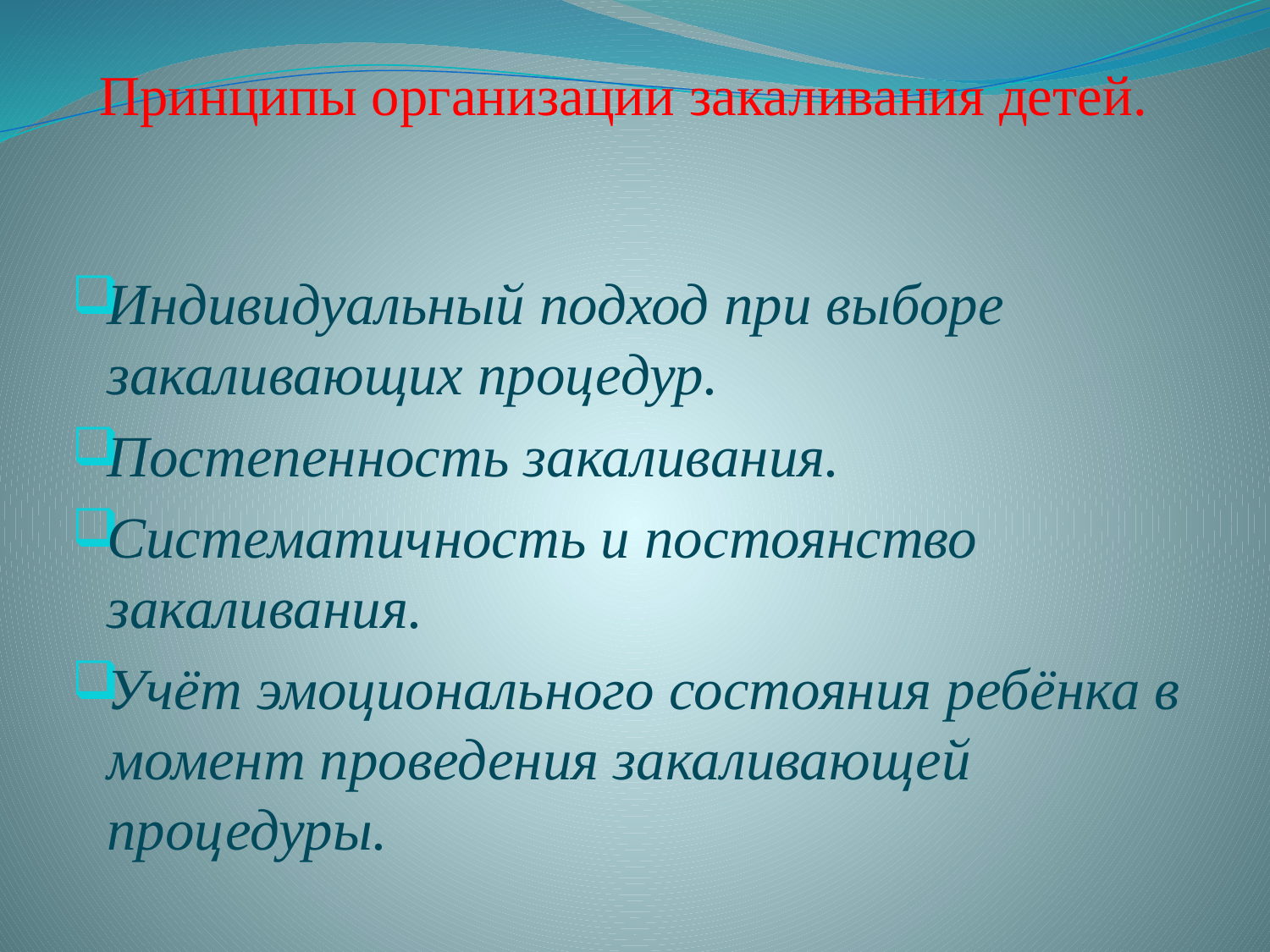

# Принципы организации закаливания детей.

Индивидуальный подход при выборе закаливающих процедур.
Постепенность закаливания.
Систематичность и постоянство закаливания.
Учёт эмоционального состояния ребёнка в момент проведения закаливающей процедуры.